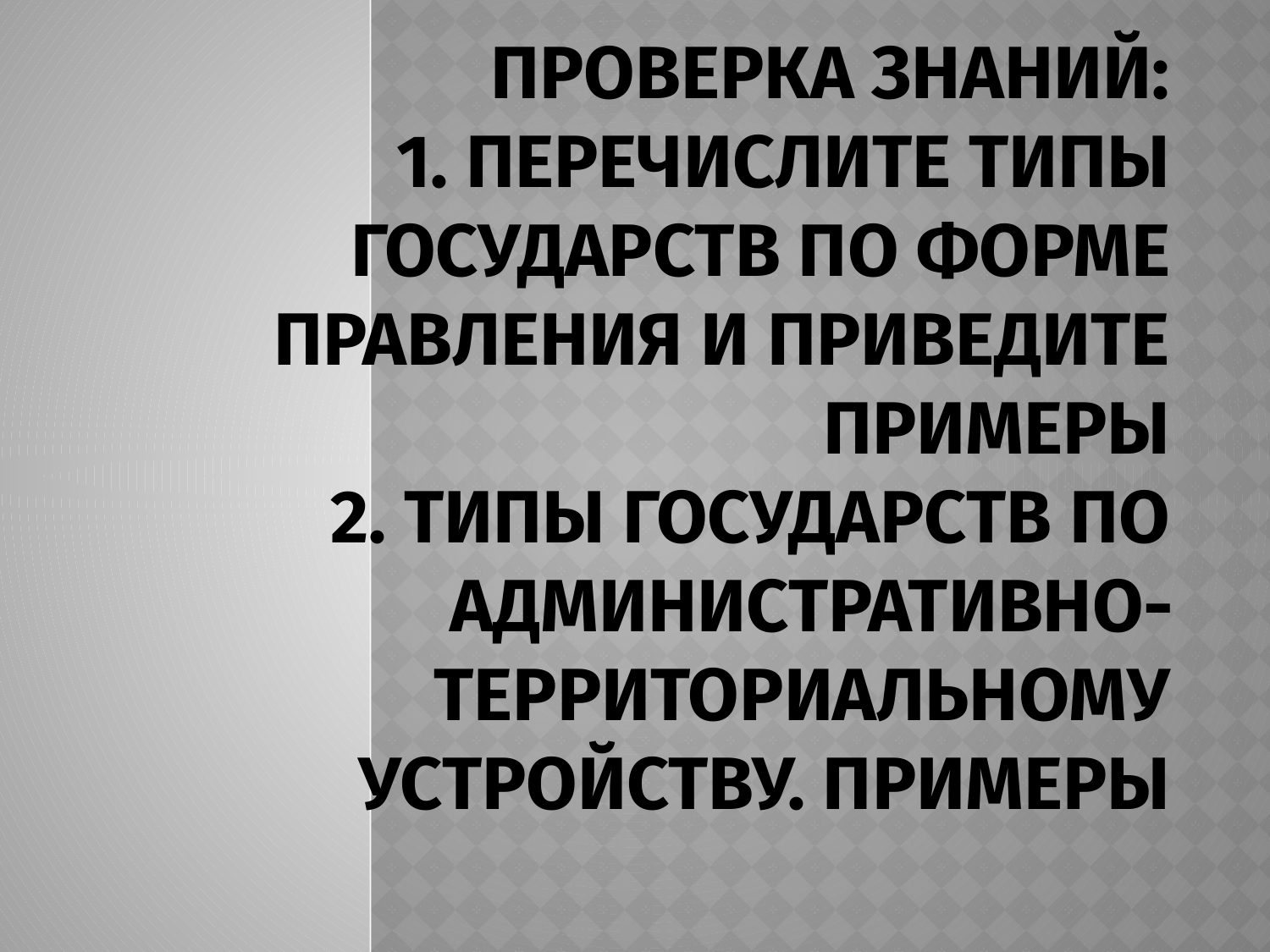

# Проверка знаний: 1. Перечислите типы государств по форме правления и приведите примеры 2. Типы государств по административно-территориальному устройству. Примеры